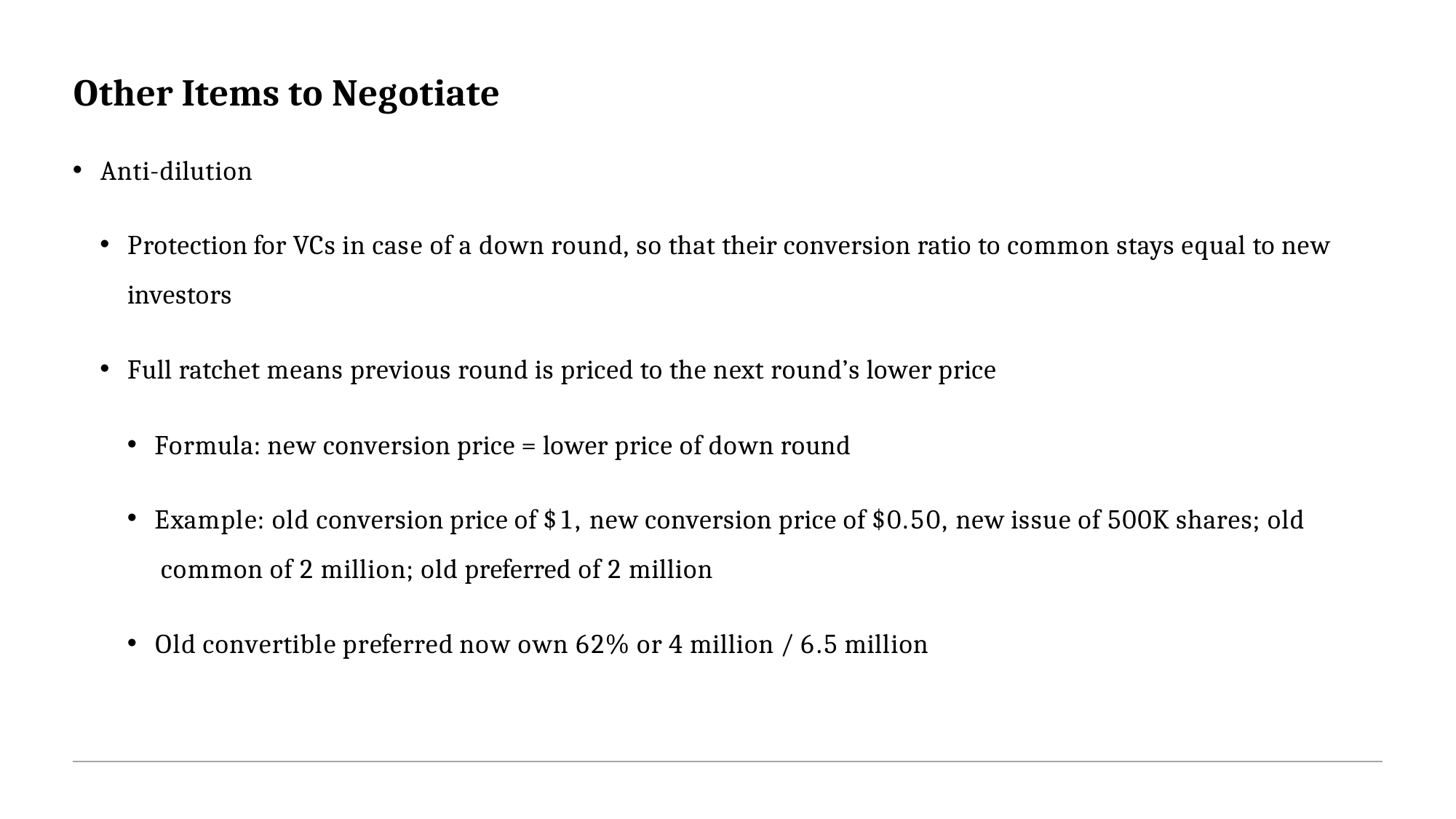

# Other Items to Negotiate
Anti-dilution
Protection for VCs in case of a down round, so that their conversion ratio to common stays equal to new  investors

Full ratchet means previous round is priced to the next round’s lower price

Formula: new conversion price = lower price of down round
Example: old conversion price of $1, new conversion price of $0.50, new issue of 500K shares; old  common of 2 million; old preferred of 2 million

Old convertible preferred now own 62% or 4 million / 6.5 million